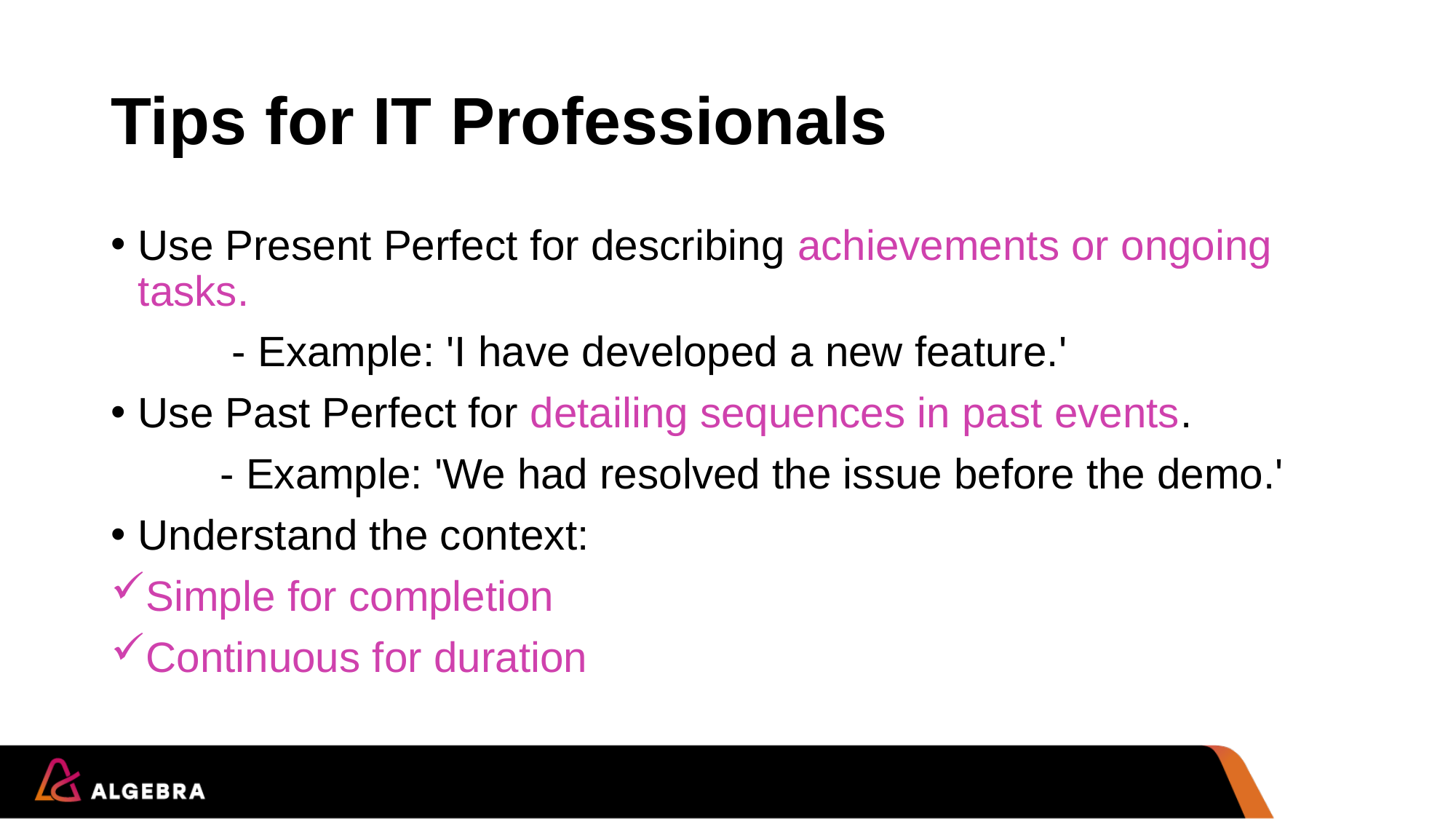

# Tips for IT Professionals
Use Present Perfect for describing achievements or ongoing tasks.
	 - Example: 'I have developed a new feature.'
Use Past Perfect for detailing sequences in past events.
	- Example: 'We had resolved the issue before the demo.'
Understand the context:
Simple for completion
Continuous for duration